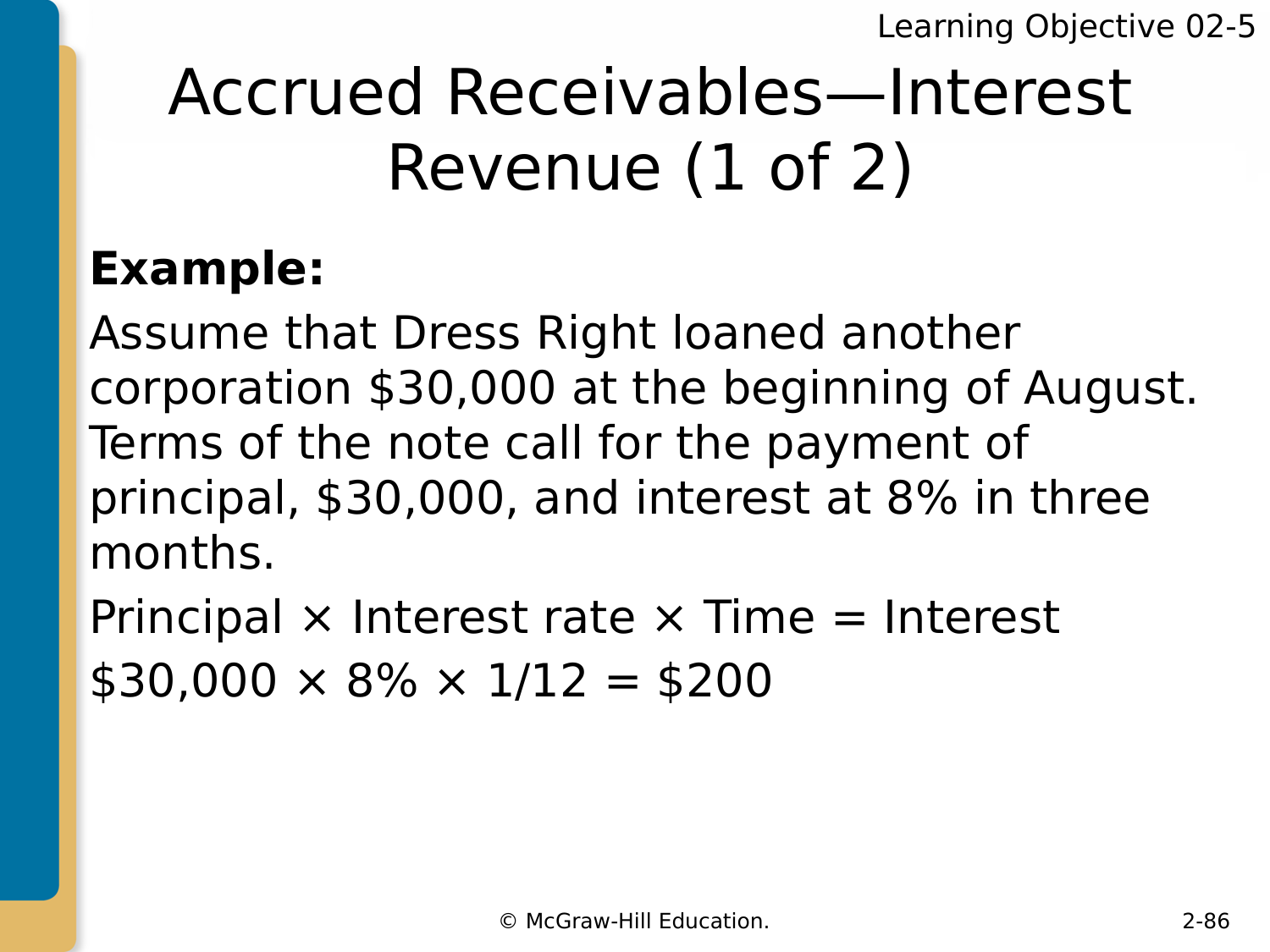

Learning Objective 02-5
# Accrued Receivables—Interest Revenue (1 of 2)
Example:
Assume that Dress Right loaned another corporation $30,000 at the beginning of August. Terms of the note call for the payment of principal, $30,000, and interest at 8% in three months.
Principal × Interest rate × Time = Interest
$30,000 × 8% × 1/12 = $200